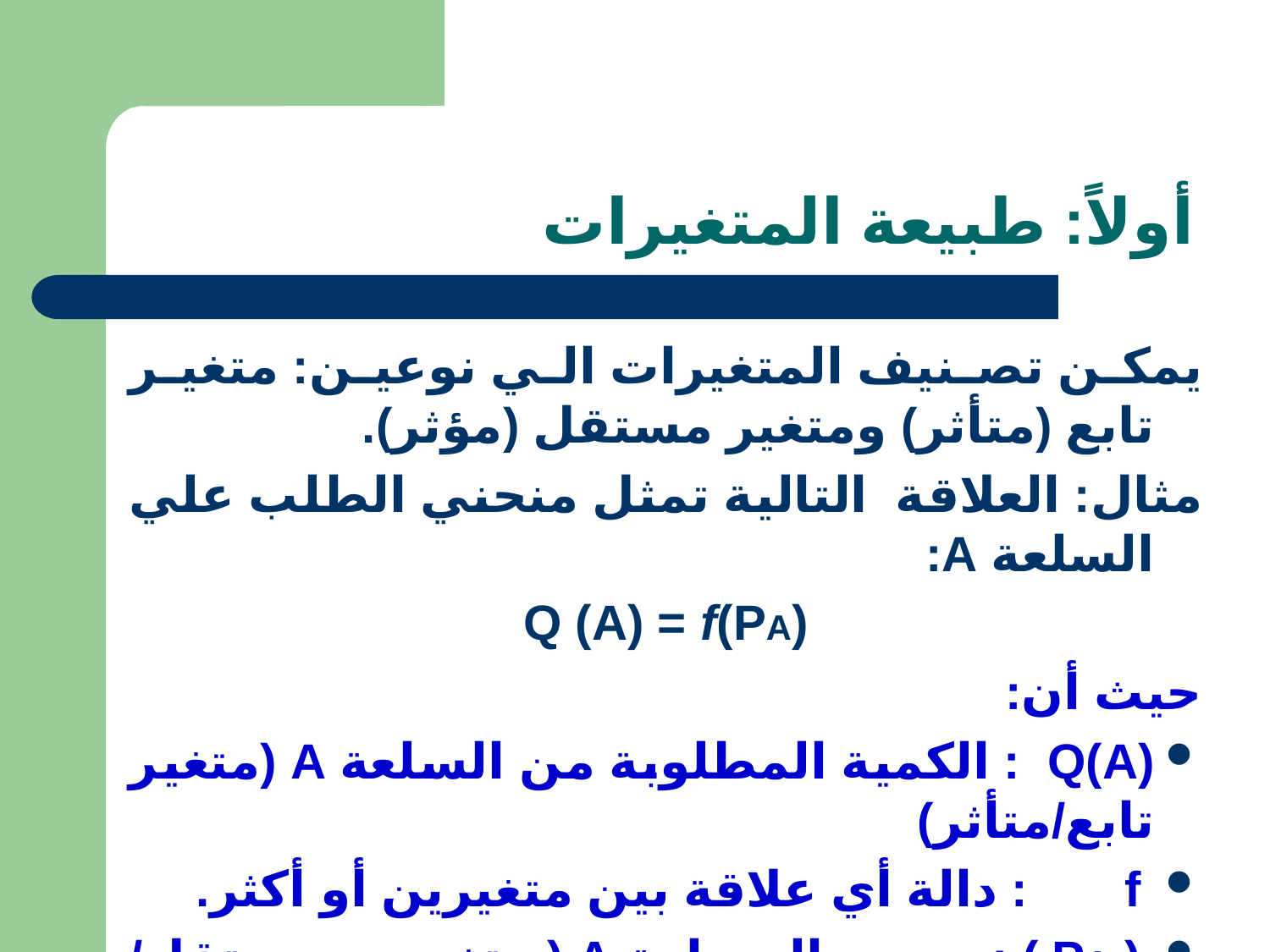

# أولاً: طبيعة المتغيرات
يمكن تصنيف المتغيرات الي نوعين: متغير تابع (متأثر) ومتغير مستقل (مؤثر).
مثال: العلاقة  التالية تمثل منحني الطلب علي السلعة A:
Q (A) = f(PA)
حيث أن:
Q(A)  : الكمية المطلوبة من السلعة A (متغير تابع/متأثر)
 f 	      : دالة أي علاقة بين متغيرين أو أكثر.
 ( PA ) : سعر السلعة A ( متغير مستقل/ مؤثر)